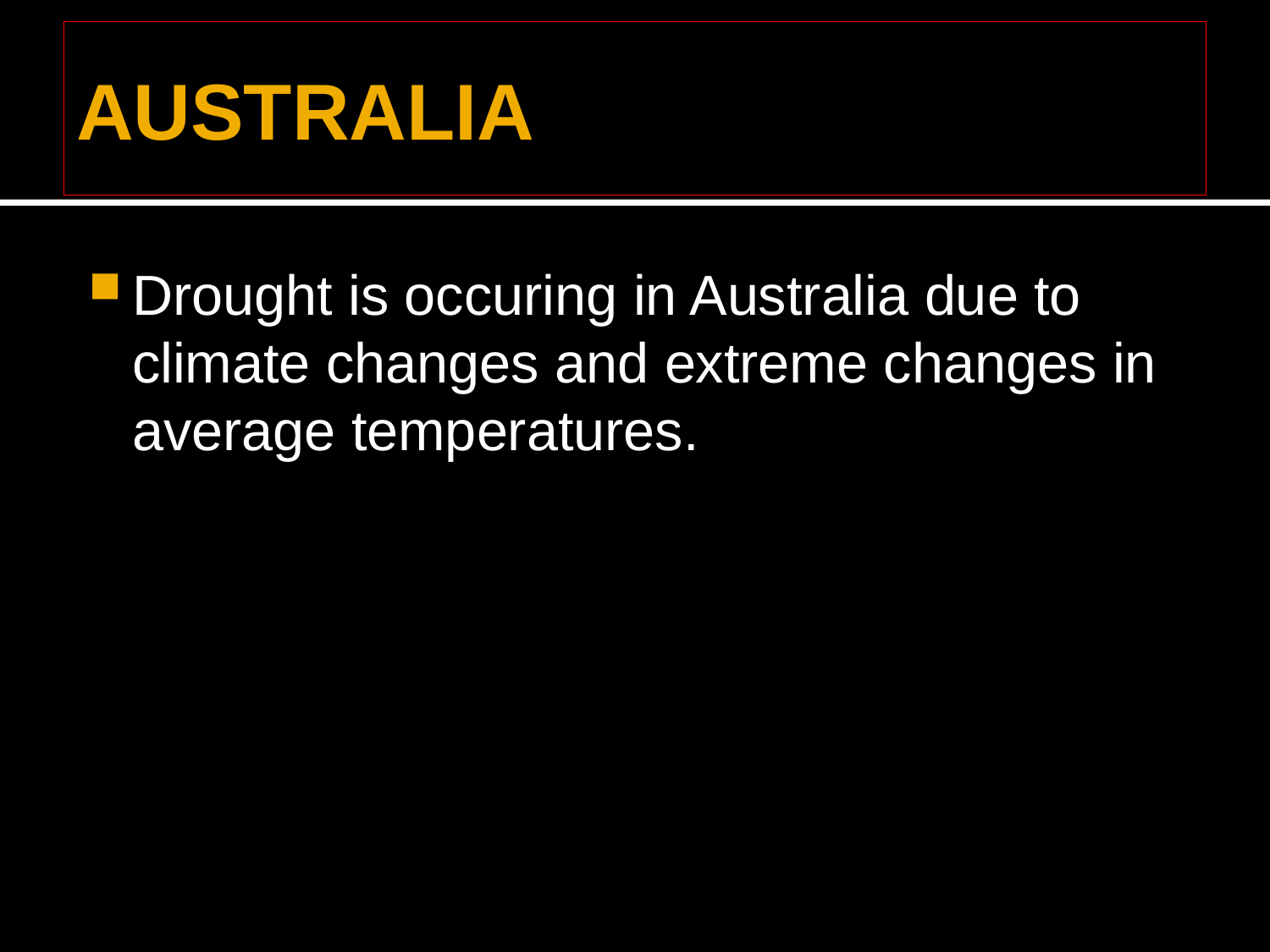

# AUSTRALIA
Drought is occuring in Australia due to climate changes and extreme changes in average temperatures.